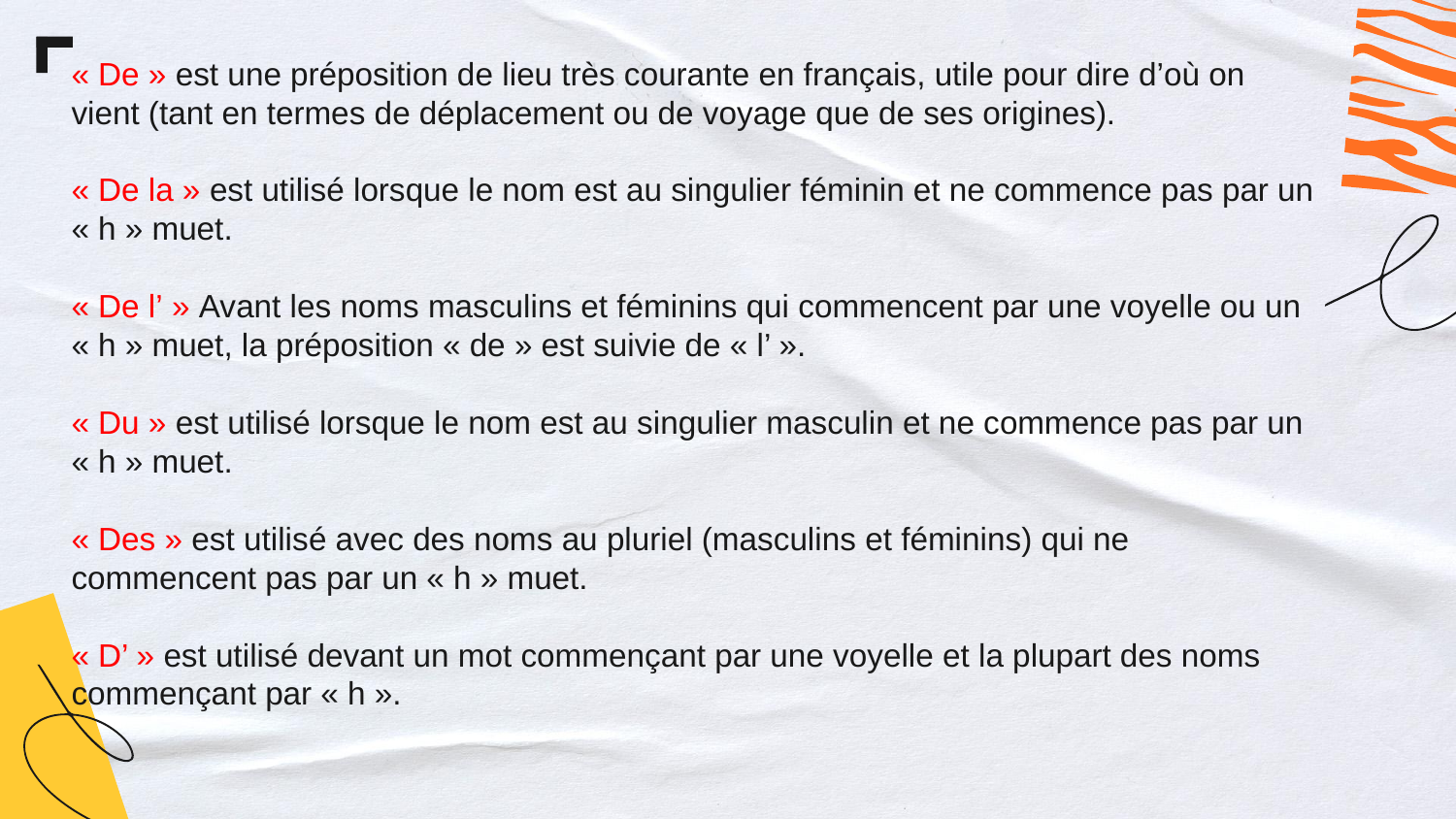

« De » est une préposition de lieu très courante en français, utile pour dire d’où on vient (tant en termes de déplacement ou de voyage que de ses origines).

« De la » est utilisé lorsque le nom est au singulier féminin et ne commence pas par un « h » muet.

« De l’ » Avant les noms masculins et féminins qui commencent par une voyelle ou un « h » muet, la préposition « de » est suivie de « l’ ».

« Du » est utilisé lorsque le nom est au singulier masculin et ne commence pas par un « h » muet.

« Des » est utilisé avec des noms au pluriel (masculins et féminins) qui ne commencent pas par un « h » muet.

« D’ » est utilisé devant un mot commençant par une voyelle et la plupart des noms commençant par « h ».